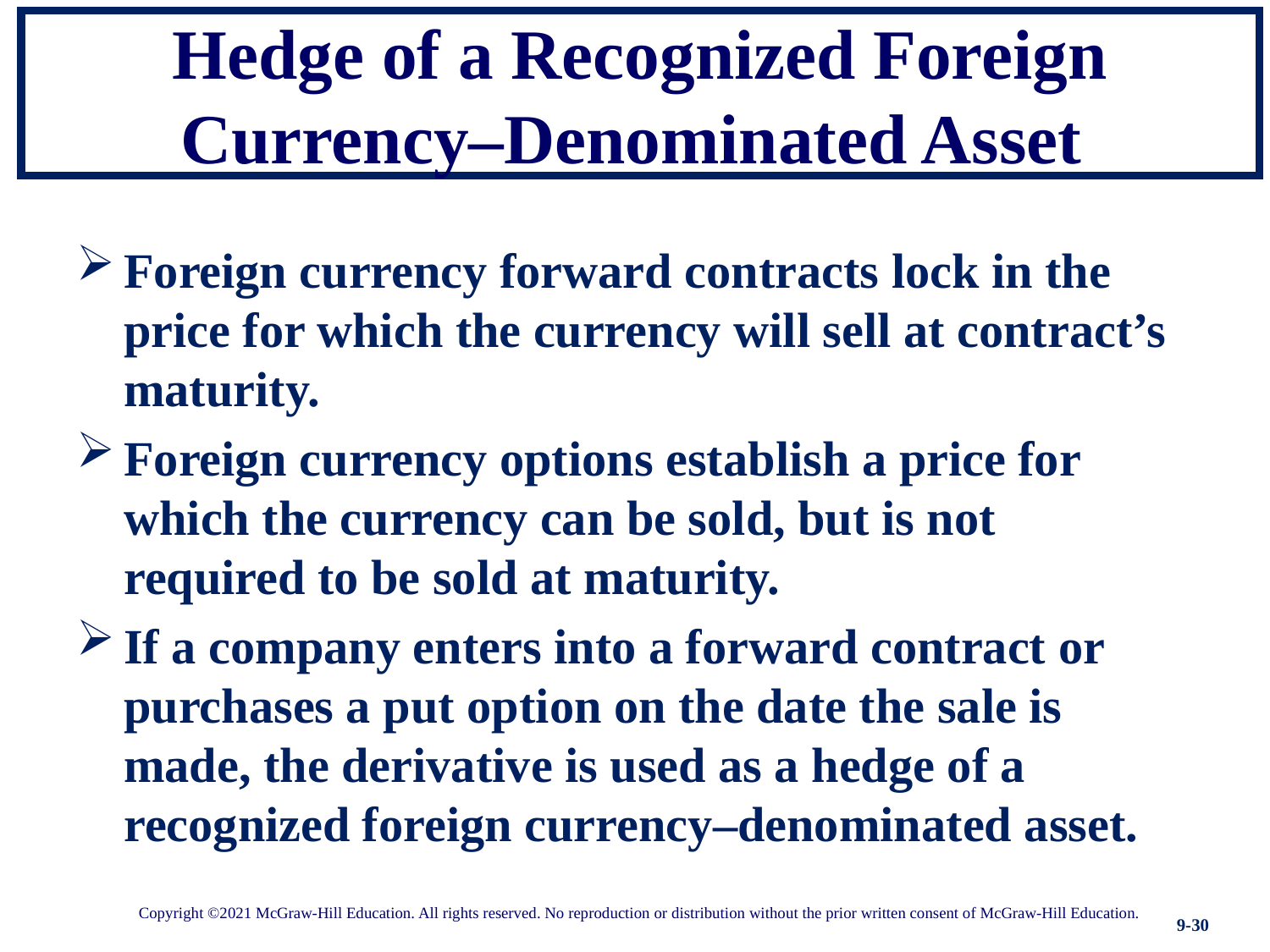

# Hedge of a Recognized Foreign Currency–Denominated Asset
Foreign currency forward contracts lock in the price for which the currency will sell at contract’s maturity.
Foreign currency options establish a price for which the currency can be sold, but is not required to be sold at maturity.
If a company enters into a forward contract or purchases a put option on the date the sale is made, the derivative is used as a hedge of a recognized foreign currency–denominated asset.
Copyright ©2021 McGraw-Hill Education. All rights reserved. No reproduction or distribution without the prior written consent of McGraw-Hill Education.
9-30